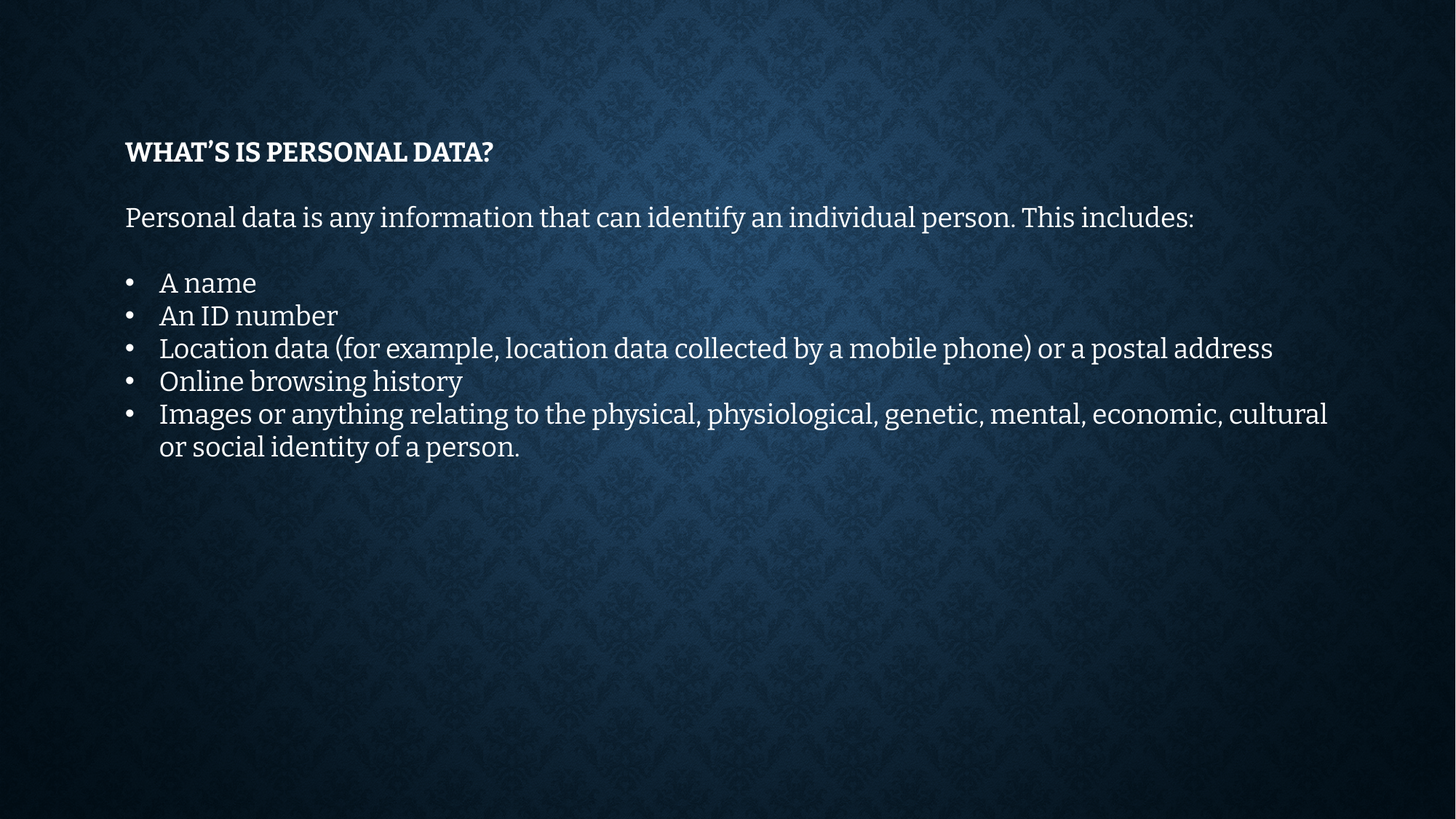

WHAT’S IS PERSONAL DATA?

Personal data is any information that can identify an individual person. This includes:

A name
An ID number
Location data (for example, location data collected by a mobile phone) or a postal address
Online browsing history
Images or anything relating to the physical, physiological, genetic, mental, economic, cultural or social identity of a person.